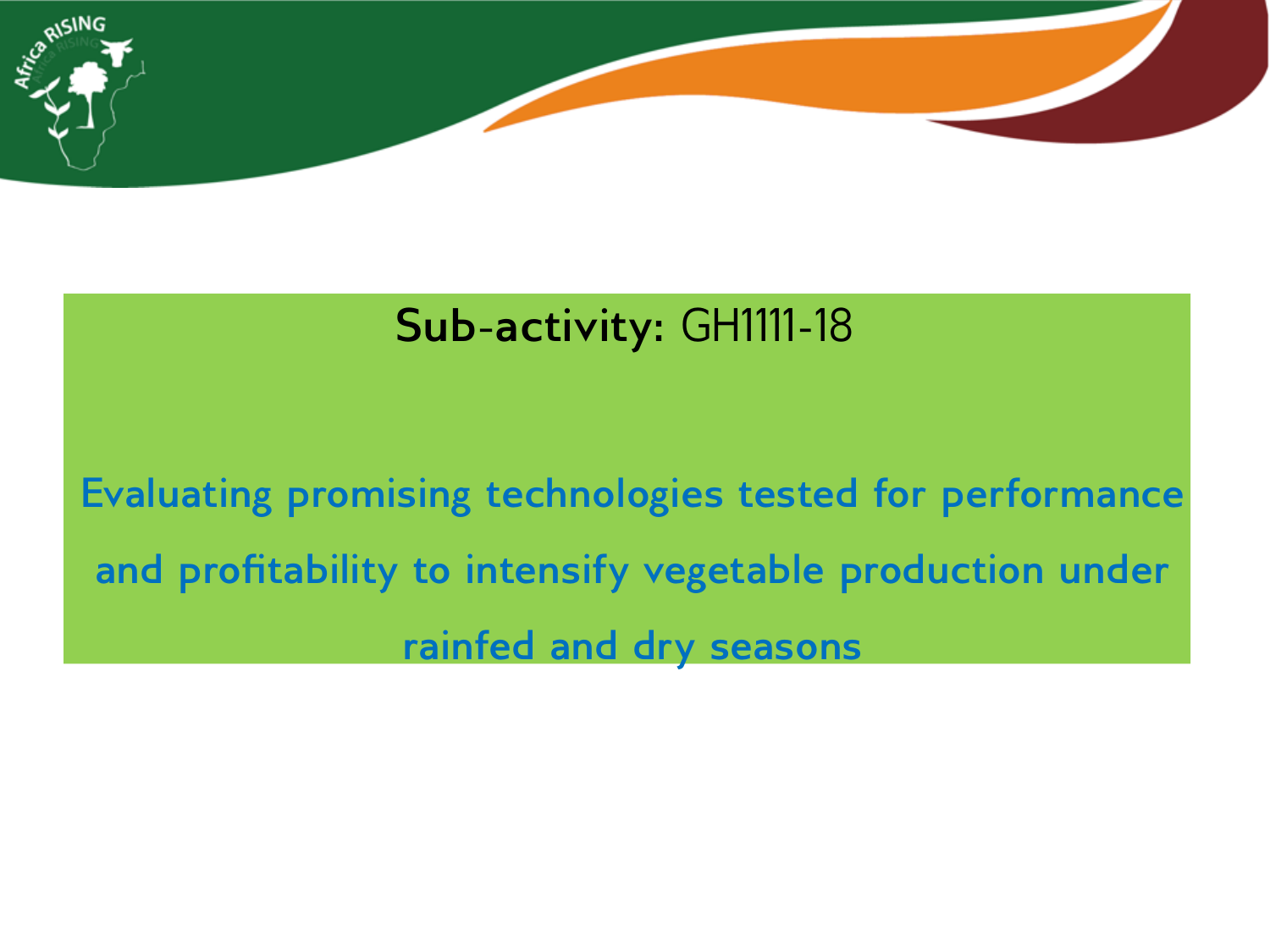

Sub-activity: GH1111-18

Evaluating promising technologies tested for performance and profitability to intensify vegetable production under rainfed and dry seasons